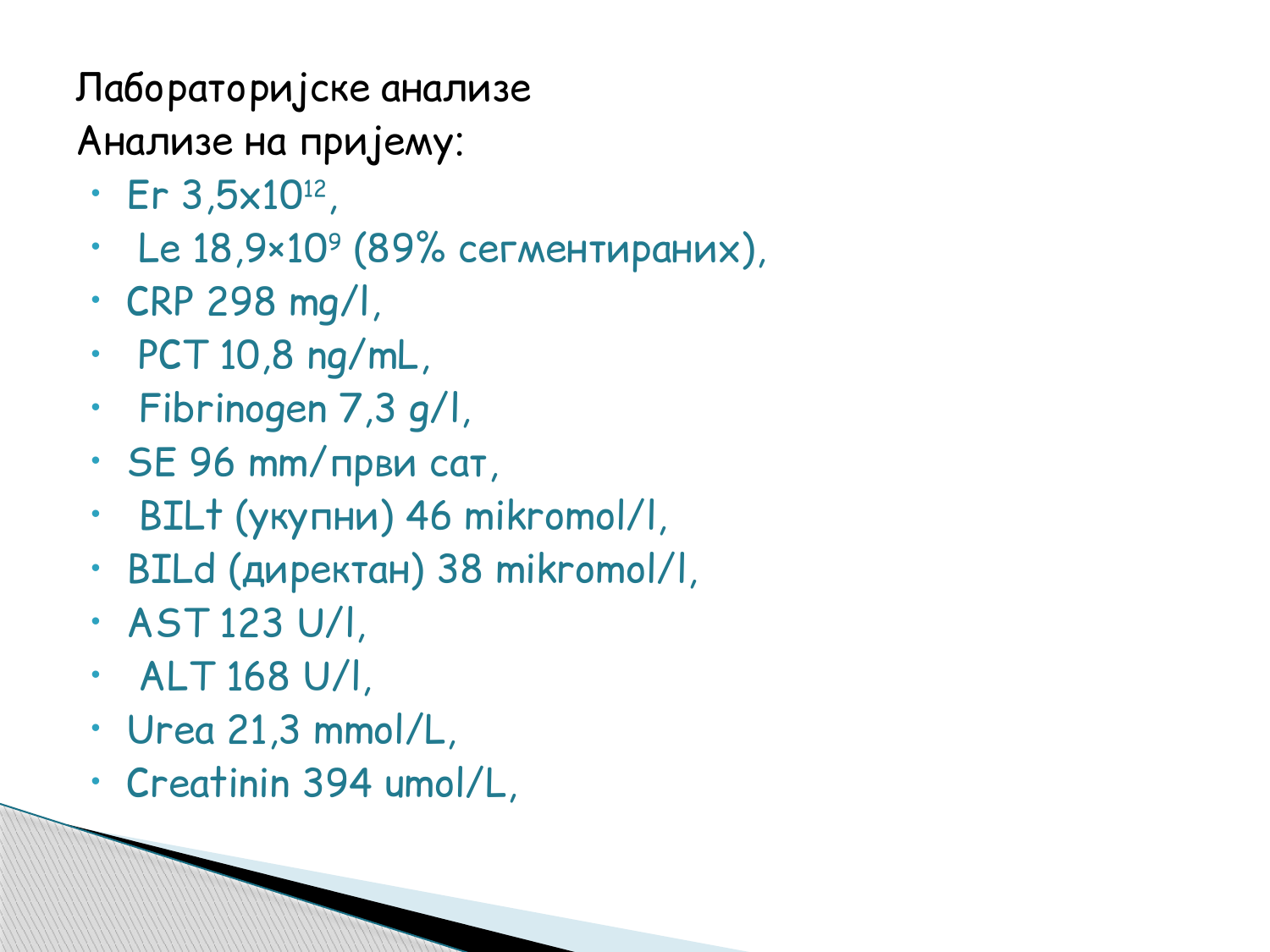

Лабораторијске анализе
Анализе на пријему:
Er 3,5x1012,
 Le 18,9×109 (89% сегментираних),
CRP 298 mg/l,
 PCT 10,8 ng/mL,
 Fibrinogen 7,3 g/l,
SE 96 mm/први сат,
 BILt (укупни) 46 mikromol/l,
BILd (директан) 38 mikromol/l,
АSТ 123 U/l,
 АLТ 168 U/l,
Urea 21,3 mmol/L,
Creatinin 394 umol/L,